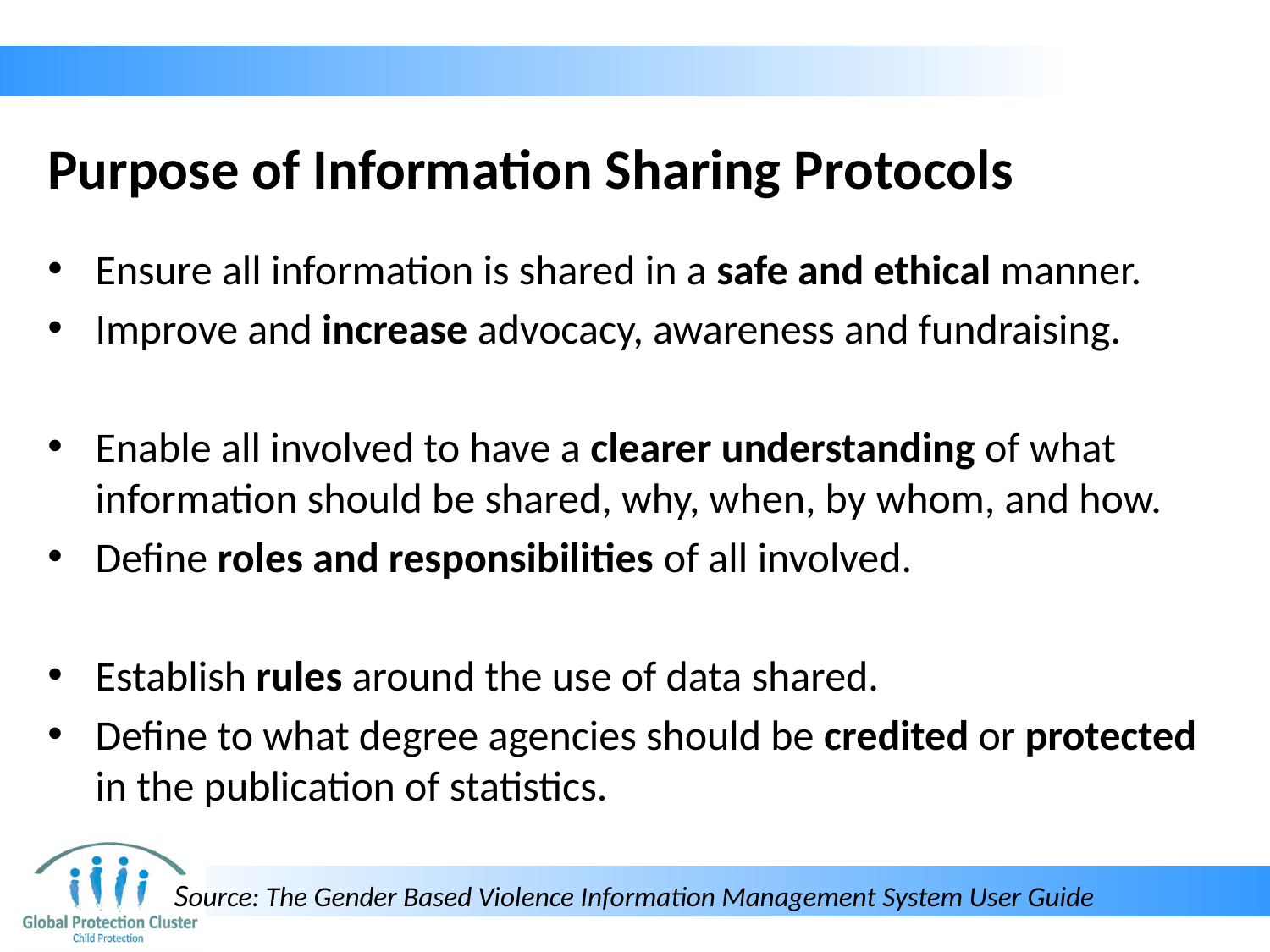

# Purpose of Information Sharing Protocols
Ensure all information is shared in a safe and ethical manner.
Improve and increase advocacy, awareness and fundraising.

Enable all involved to have a clearer understanding of what information should be shared, why, when, by whom, and how.
Define roles and responsibilities of all involved.

Establish rules around the use of data shared.
Define to what degree agencies should be credited or protected in the publication of statistics.

Source: The Gender Based Violence Information Management System User Guide